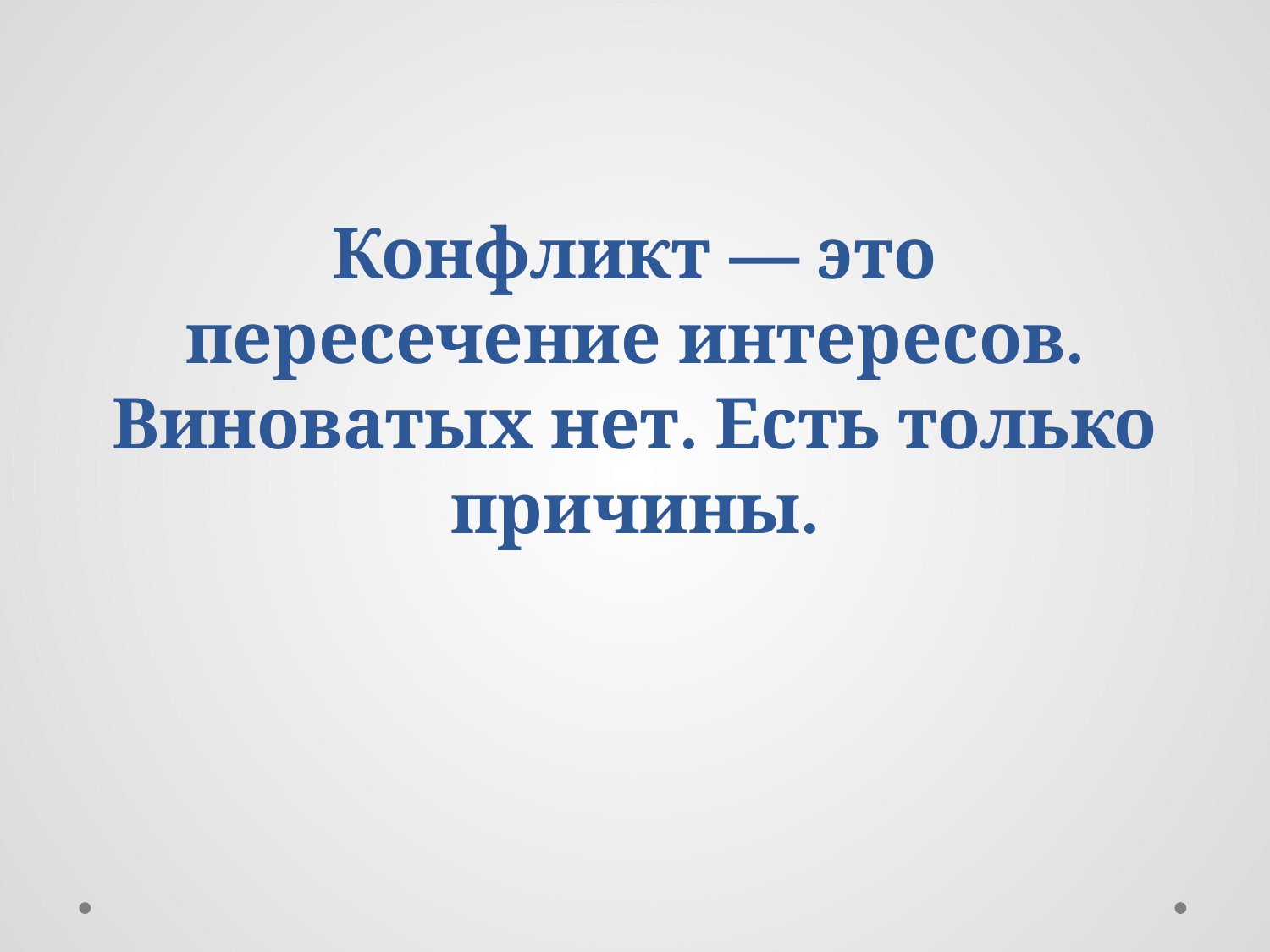

# Конфликт — это пересечение интересов. Виноватых нет. Есть только причины.